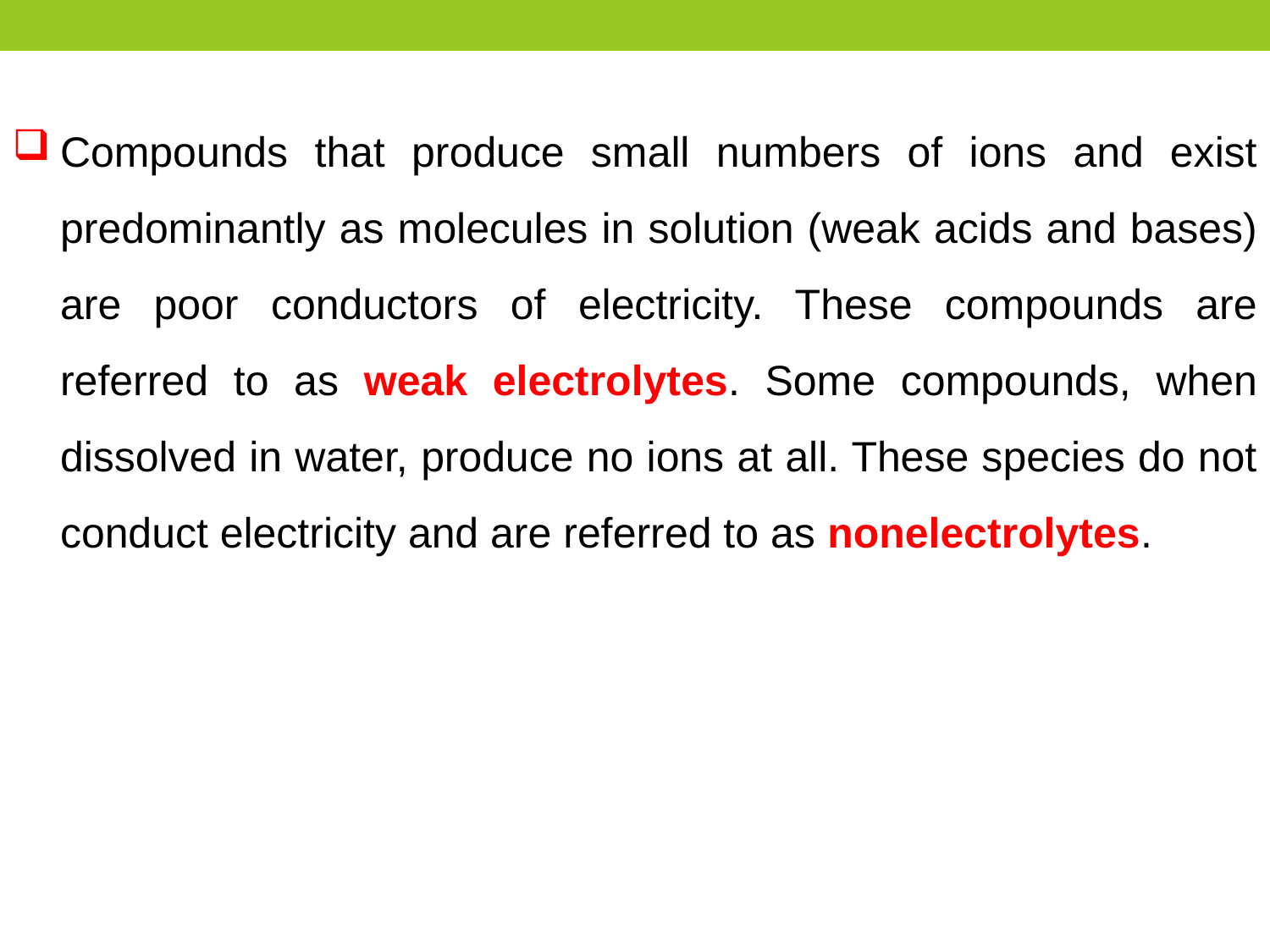

Compounds that produce small numbers of ions and exist predominantly as molecules in solution (weak acids and bases) are poor conductors of electricity. These compounds are referred to as weak electrolytes. Some compounds, when dissolved in water, produce no ions at all. These species do not conduct electricity and are referred to as nonelectrolytes.